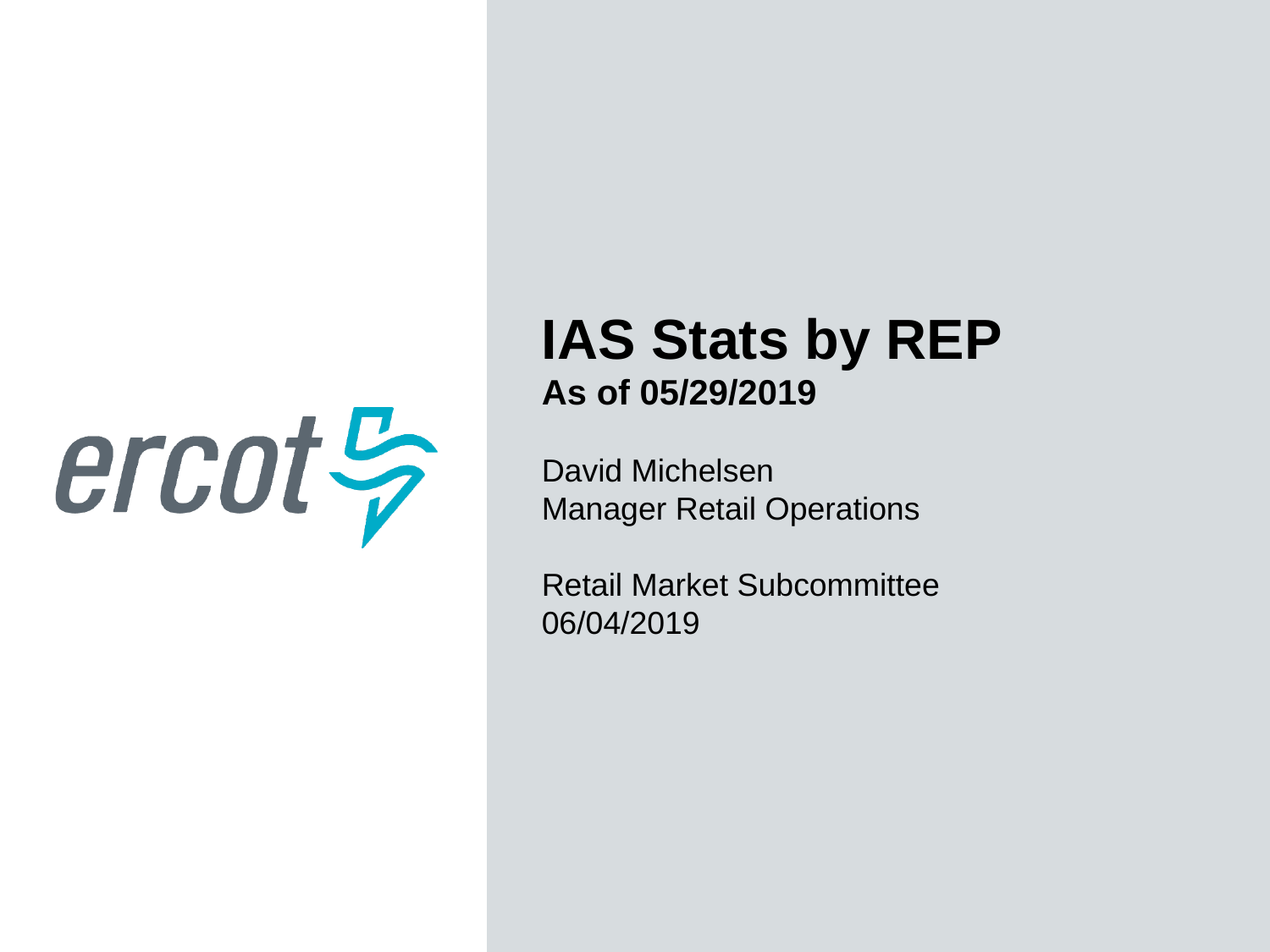

IAS Stats by REP
As of 05/29/2019

David Michelsen
Manager Retail Operations

Retail Market Subcommittee
06/04/2019